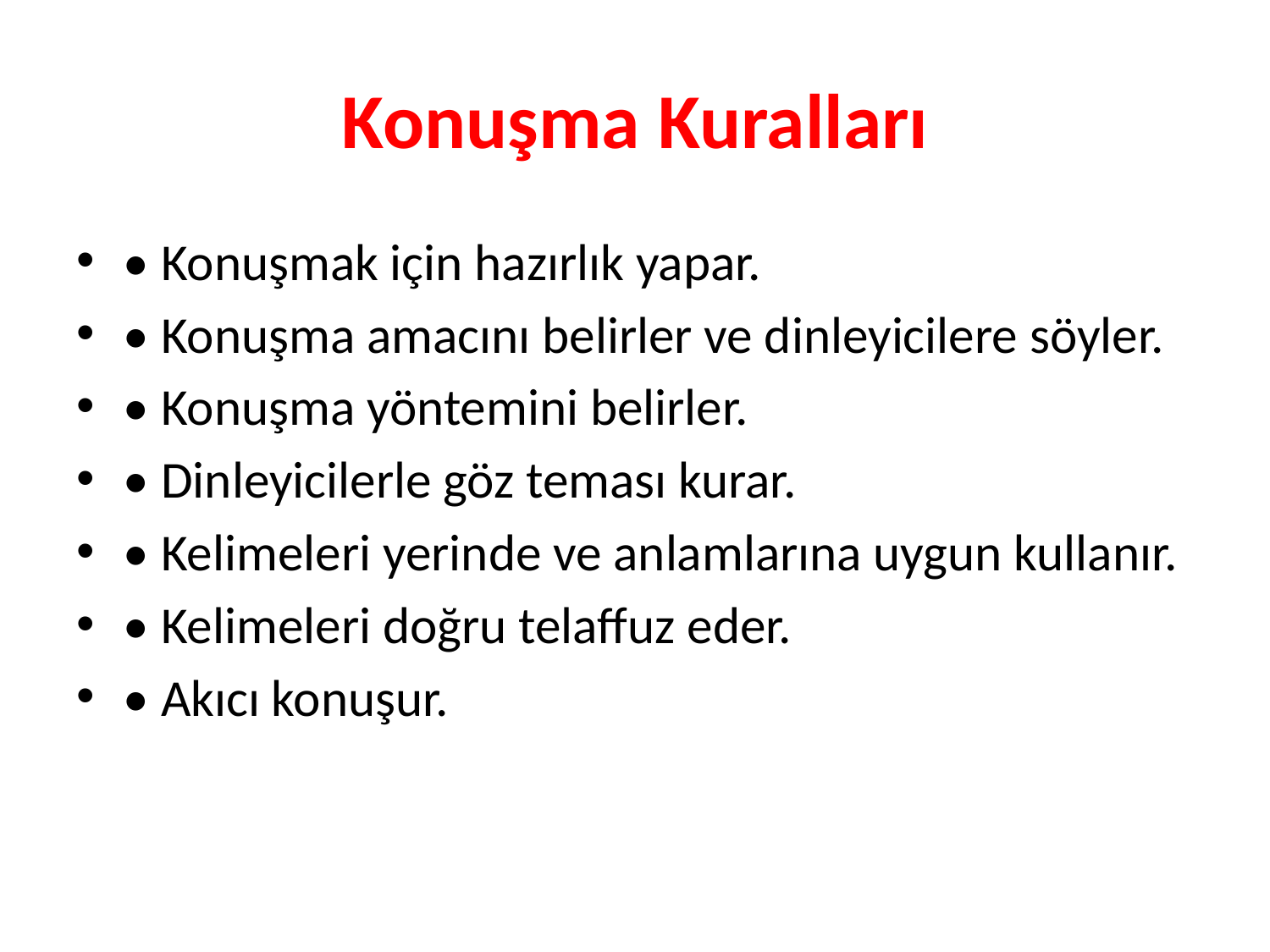

# Konuşma Kuralları
• Konuşmak için hazırlık yapar.
• Konuşma amacını belirler ve dinleyicilere söyler.
• Konuşma yöntemini belirler.
• Dinleyicilerle göz teması kurar.
• Kelimeleri yerinde ve anlamlarına uygun kullanır.
• Kelimeleri doğru telaffuz eder.
• Akıcı konuşur.